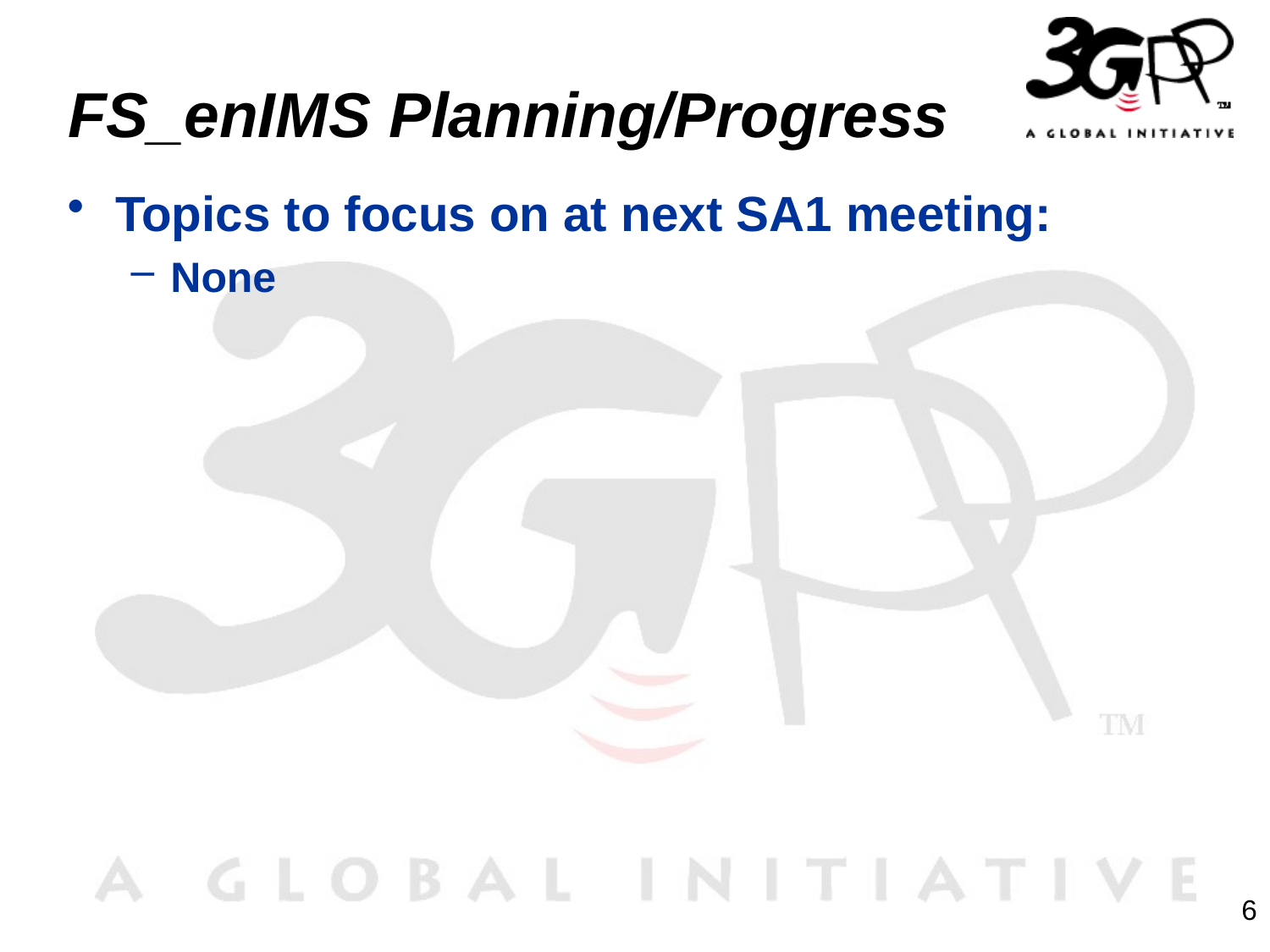

# FS_enIMS Planning/Progress
Topics to focus on at next SA1 meeting:
None

6